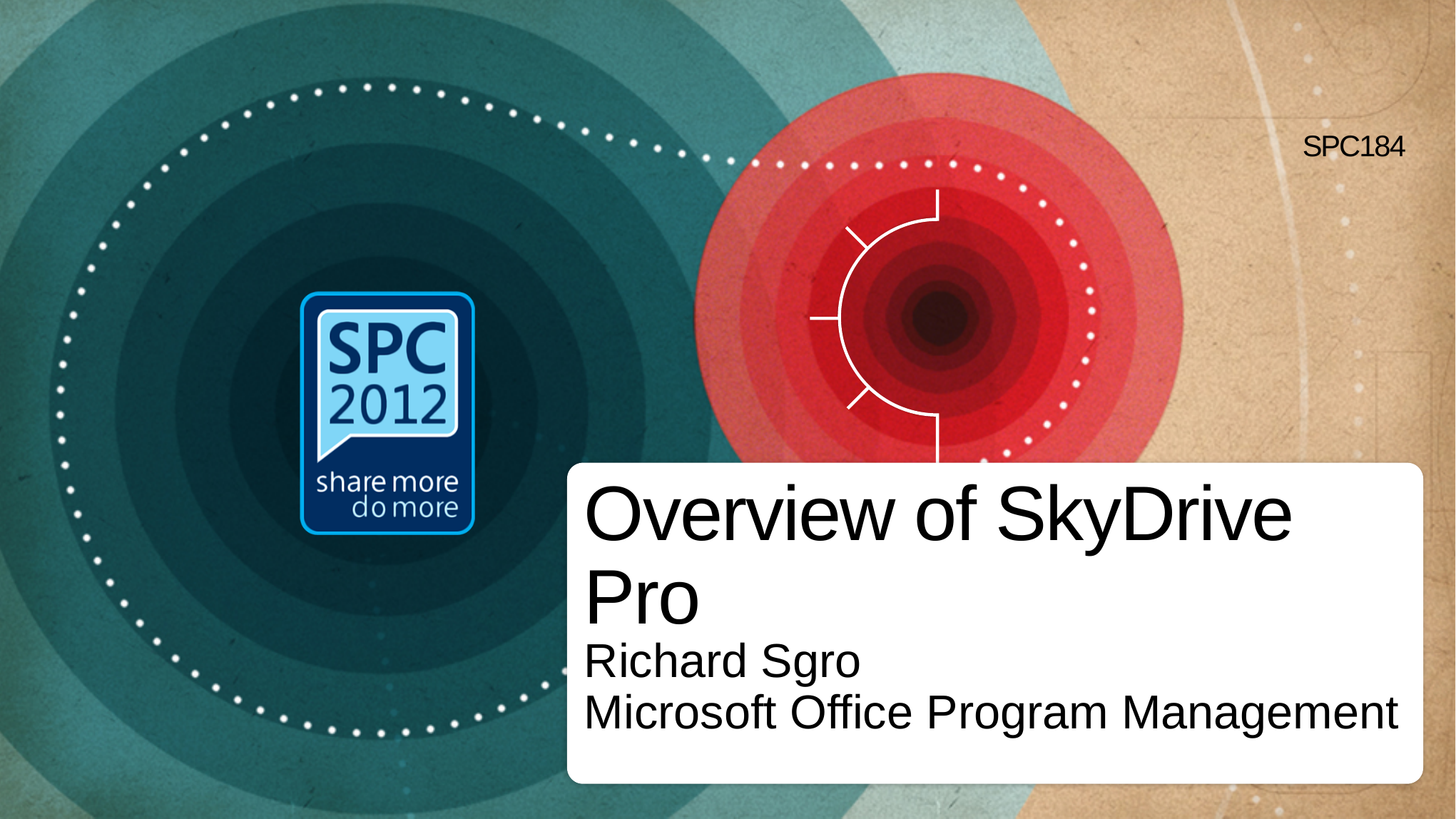

SPC184
# Overview of SkyDrive Pro
Richard Sgro
Microsoft Office Program Management